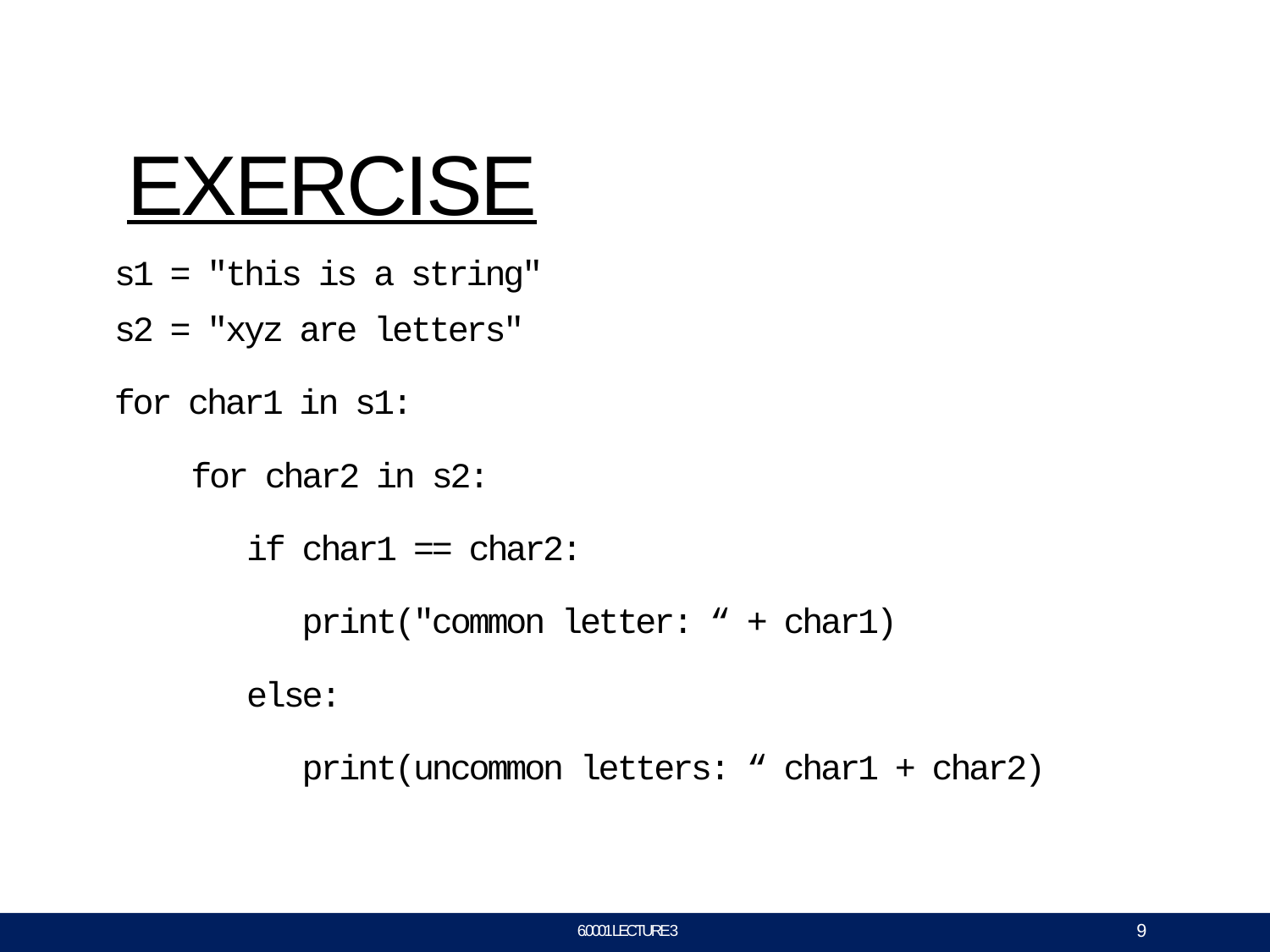

# EXERCISE
s1 = "this is a string"
s2 = "xyz are letters"
for char1 in s1:
    for char2 in s2:
       if char1 == char2:
          print("common letter: “ + char1)
       else:
          print(uncommon letters: “ char1 + char2)
9
6.0001 LECTURE 3